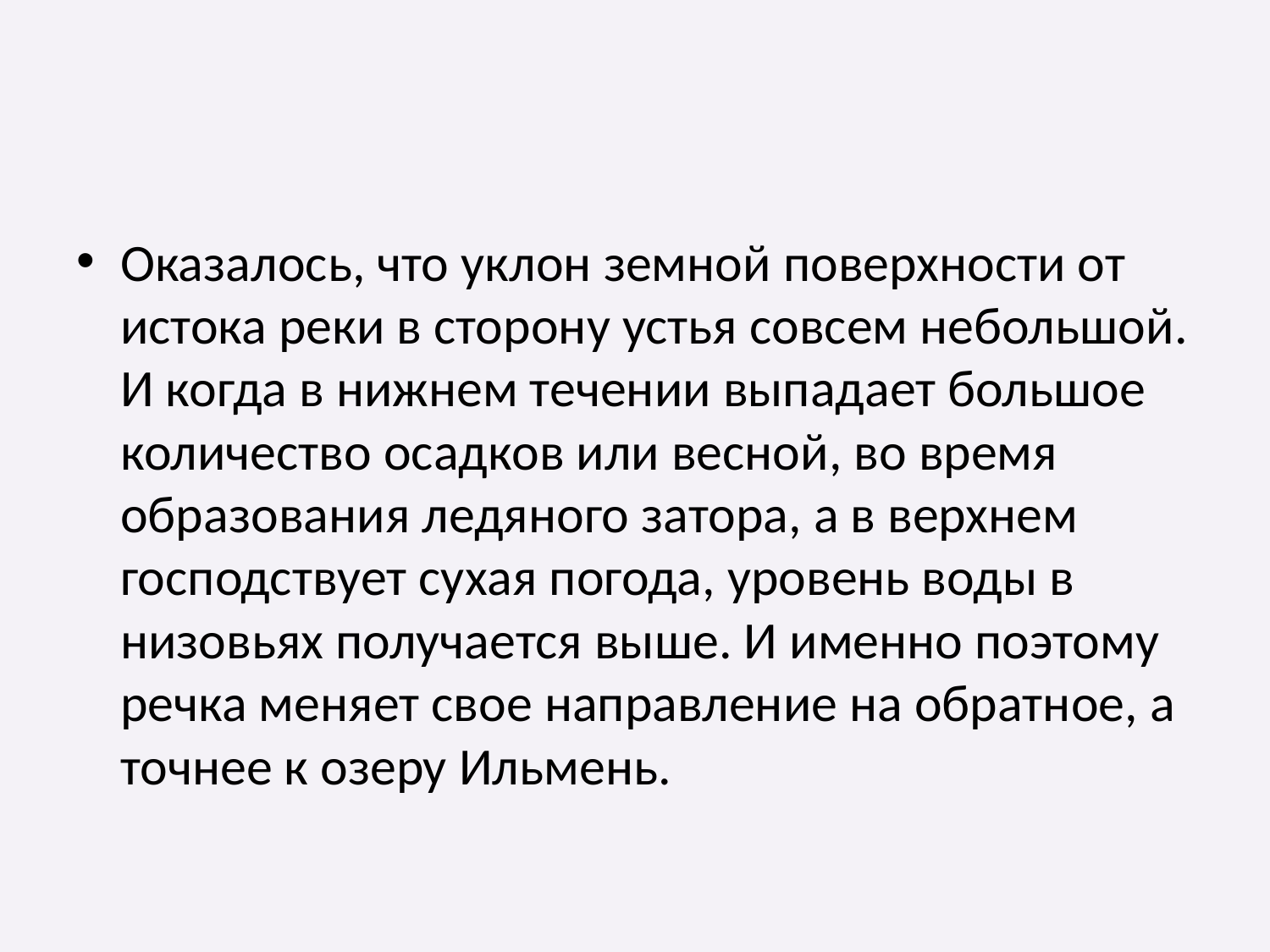

#
Оказалось, что уклон земной поверхности от истока реки в сторону устья совсем небольшой. И когда в нижнем течении выпадает большое количество осадков или весной, во время образования ледяного затора, а в верхнем господствует сухая погода, уровень воды в низовьях получается выше. И именно поэтому речка меняет свое направление на обратное, а точнее к озеру Ильмень.